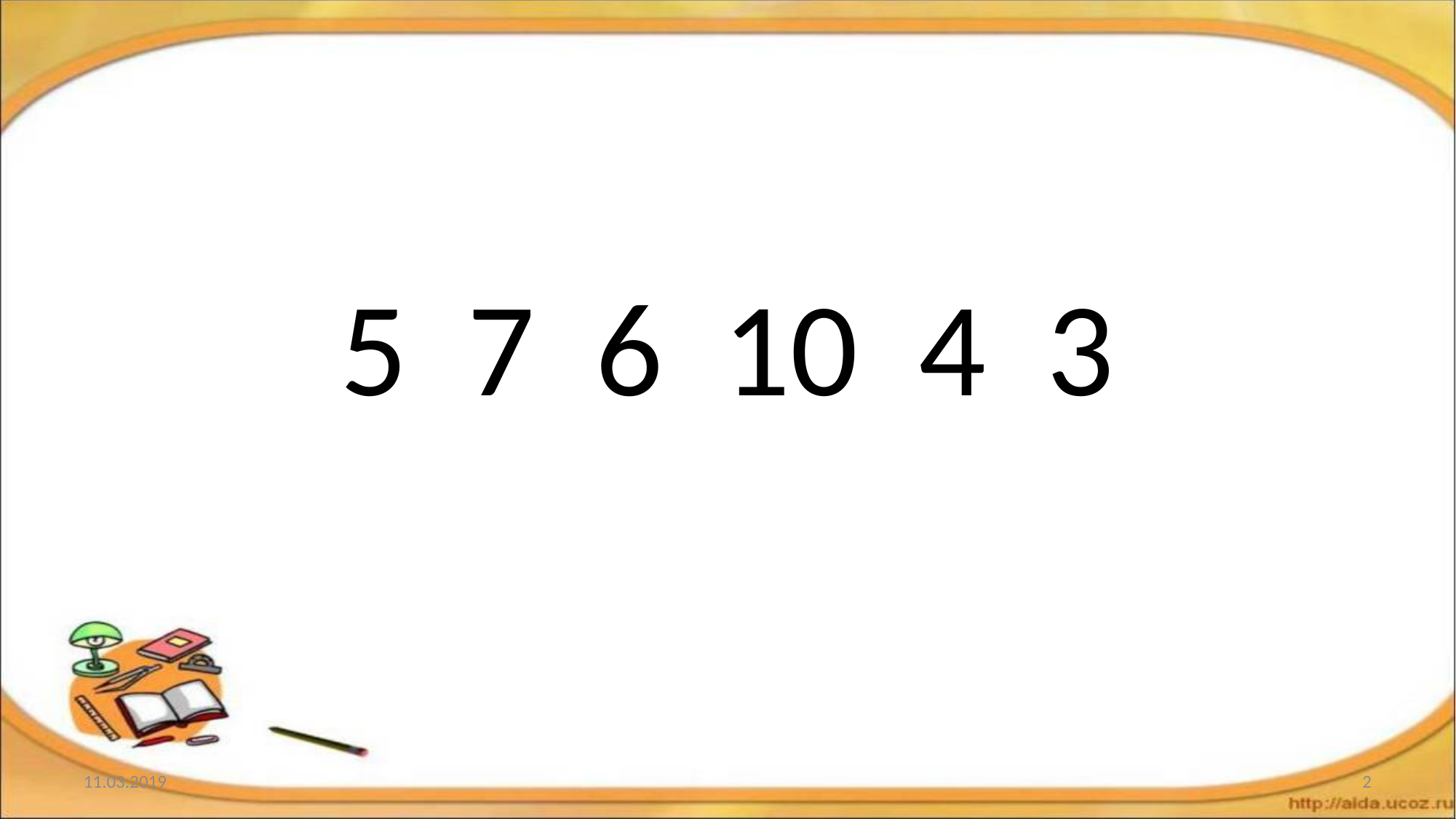

# 5  7  6  10  4  3

11.03.2019
2